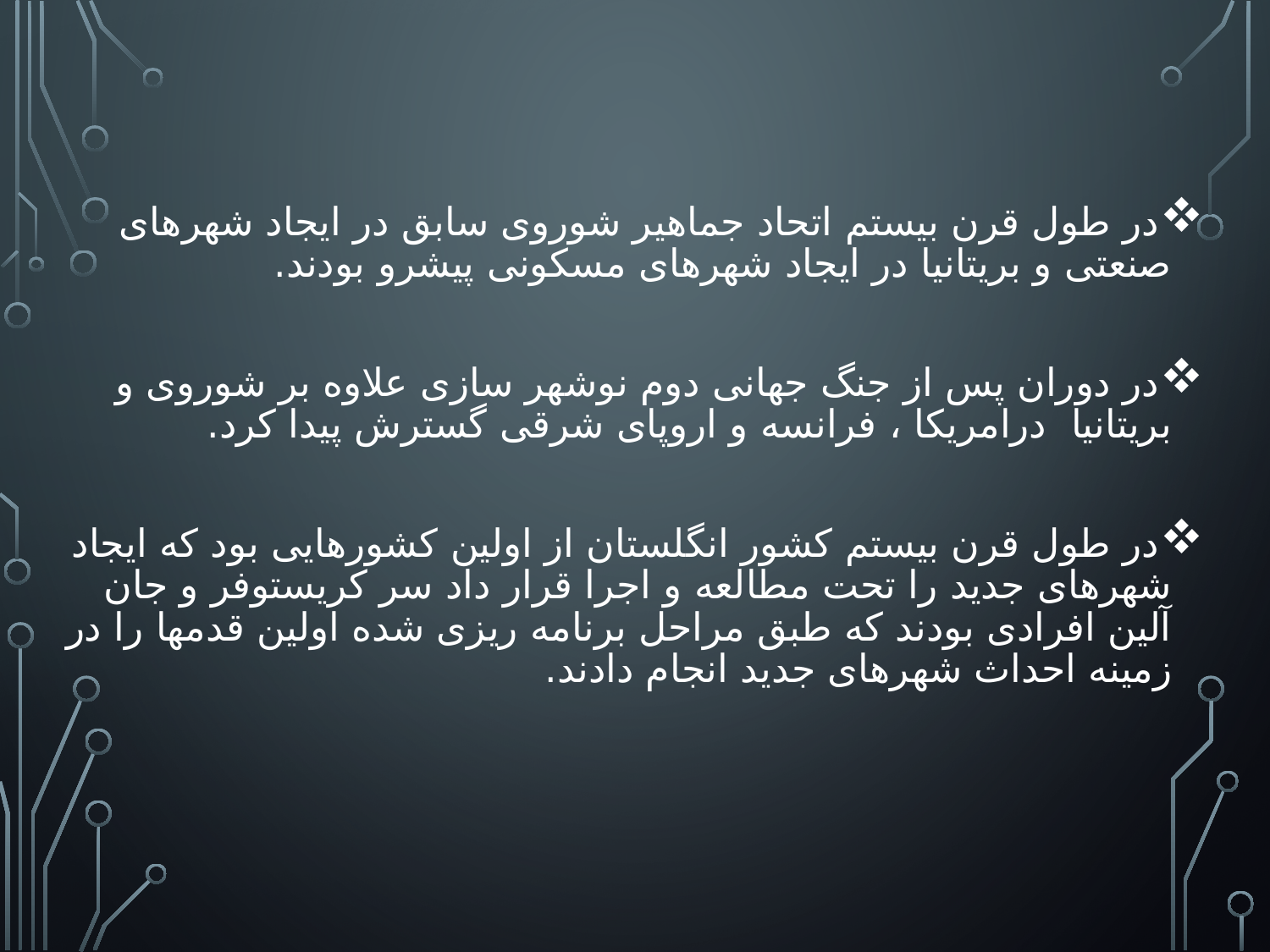

در طول قرن بیستم اتحاد جماهیر شوروی سابق در ایجاد شهرهای صنعتی و بریتانیا در ایجاد شهرهای مسکونی پیشرو بودند.

در دوران پس از جنگ جهانی دوم نوشهر سازی علاوه بر شوروی و بریتانیا  درامریکا ، فرانسه و اروپای شرقی گسترش پیدا کرد.

در طول قرن بیستم کشور انگلستان از اولین کشورهایی بود که ایجاد شهرهای جدید را تحت مطالعه و اجرا قرار داد سر کریستوفر و جان آلین افرادی بودند که طبق مراحل برنامه ریزی شده اولین قدمها را در زمینه احداث شهرهای جدید انجام دادند.